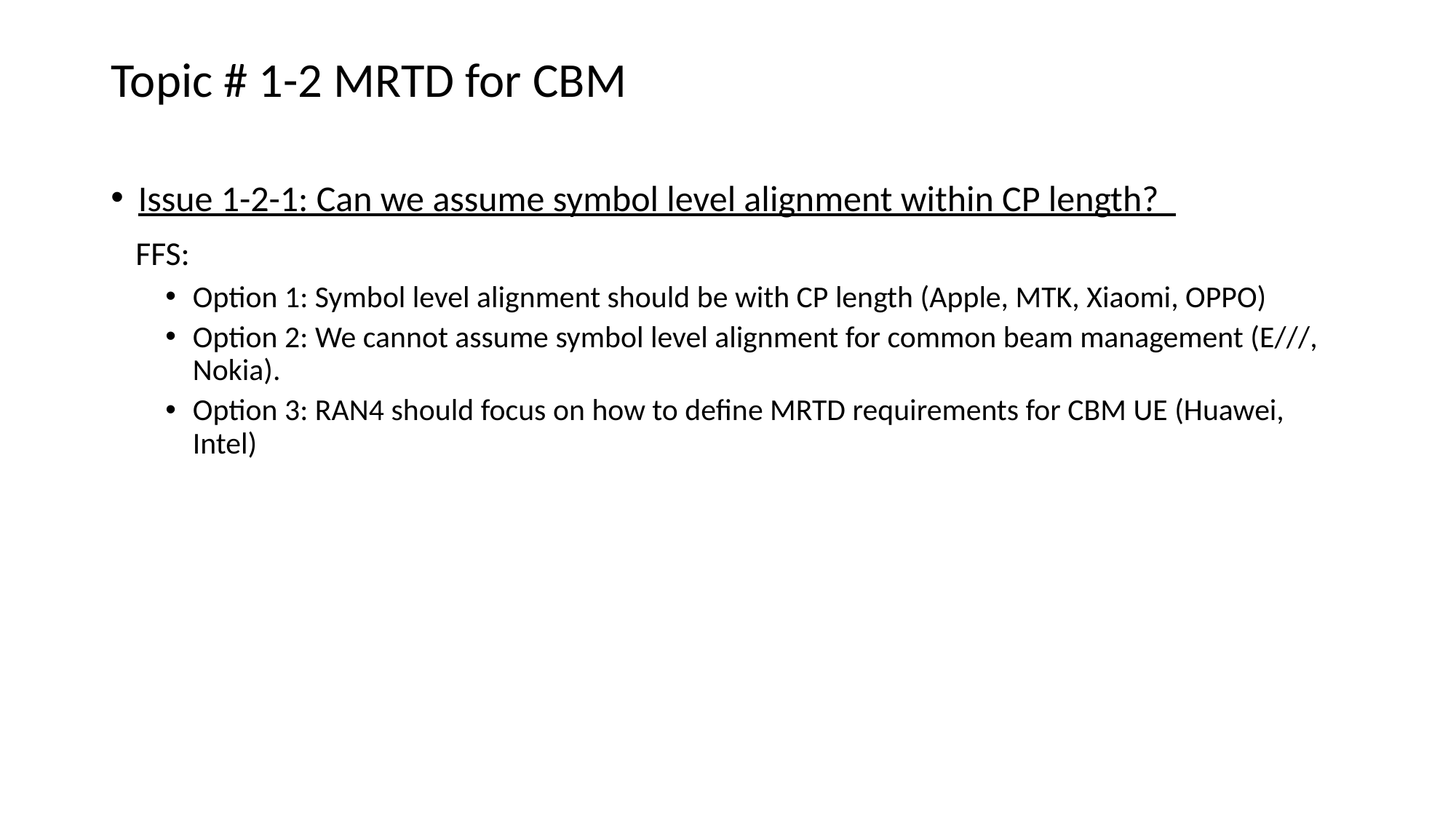

# Topic # 1-2 MRTD for CBM
Issue 1-2-1: Can we assume symbol level alignment within CP length?
   FFS:
Option 1: Symbol level alignment should be with CP length (Apple, MTK, Xiaomi, OPPO)
Option 2: We cannot assume symbol level alignment for common beam management (E///, Nokia).
Option 3: RAN4 should focus on how to define MRTD requirements for CBM UE (Huawei, Intel)